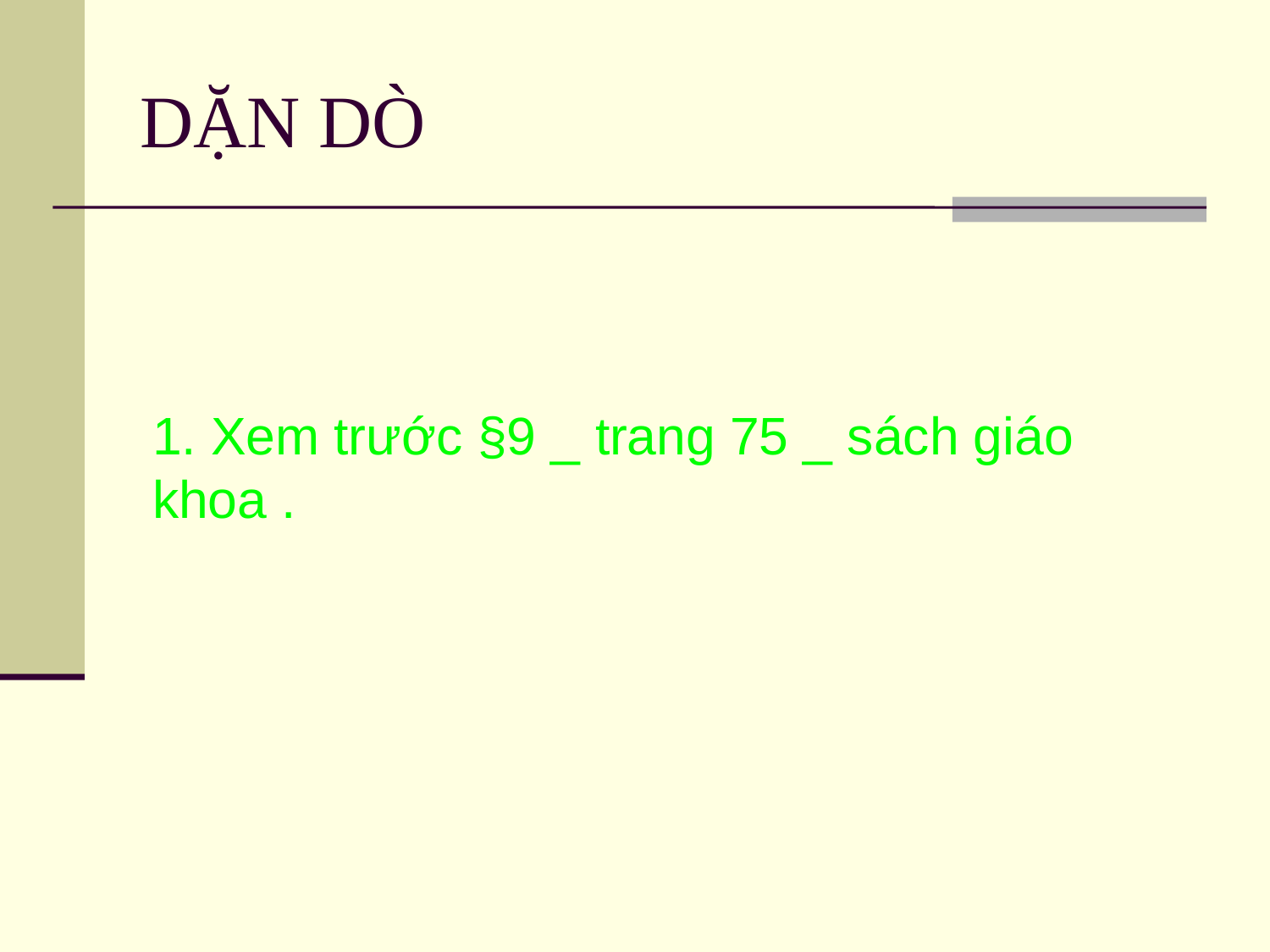

DẶN DÒ
1. Xem trước §9 _ trang 75 _ sách giáo khoa .